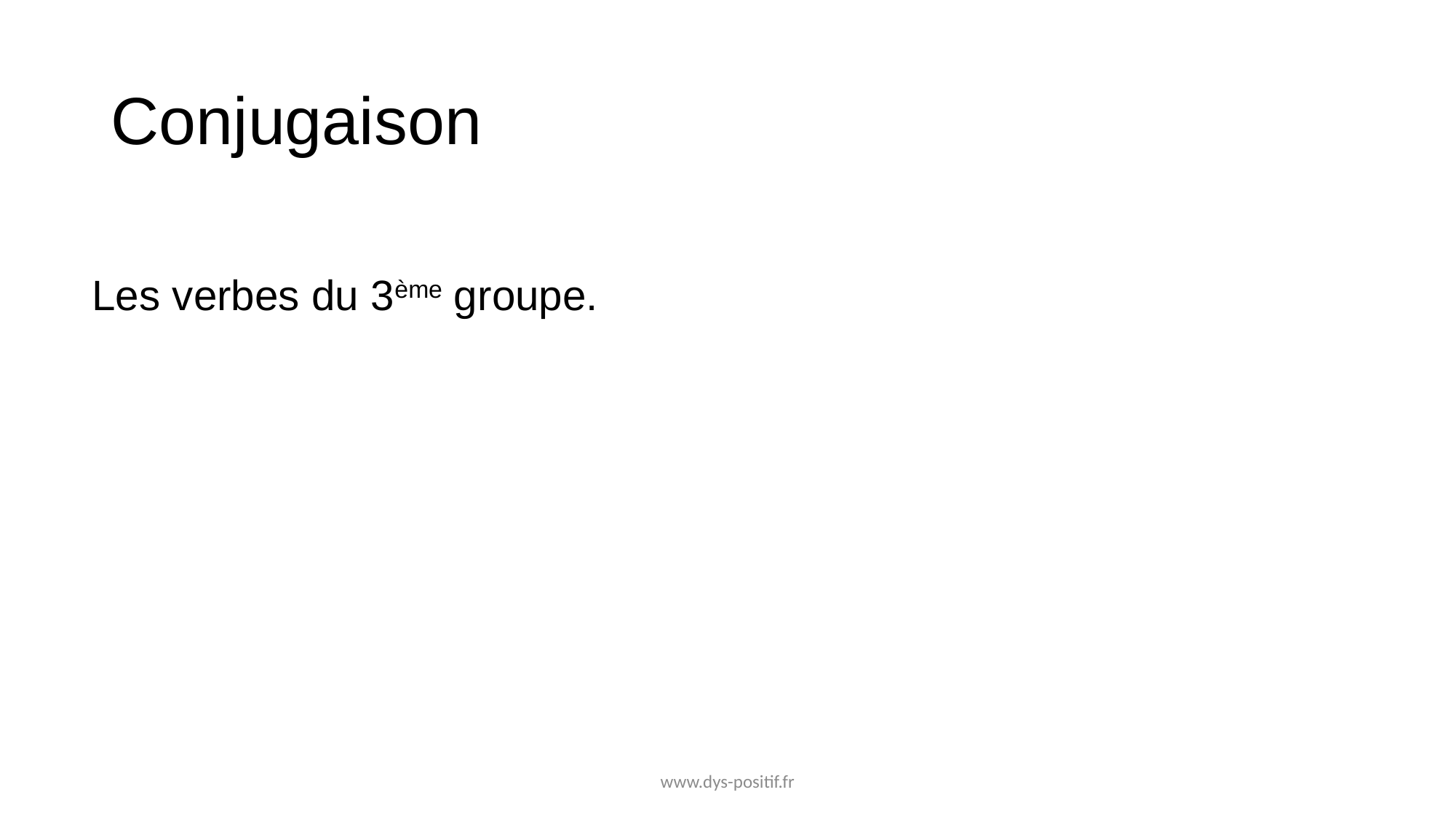

# Conjugaison
Les verbes du 3ème groupe.

www.dys-positif.fr